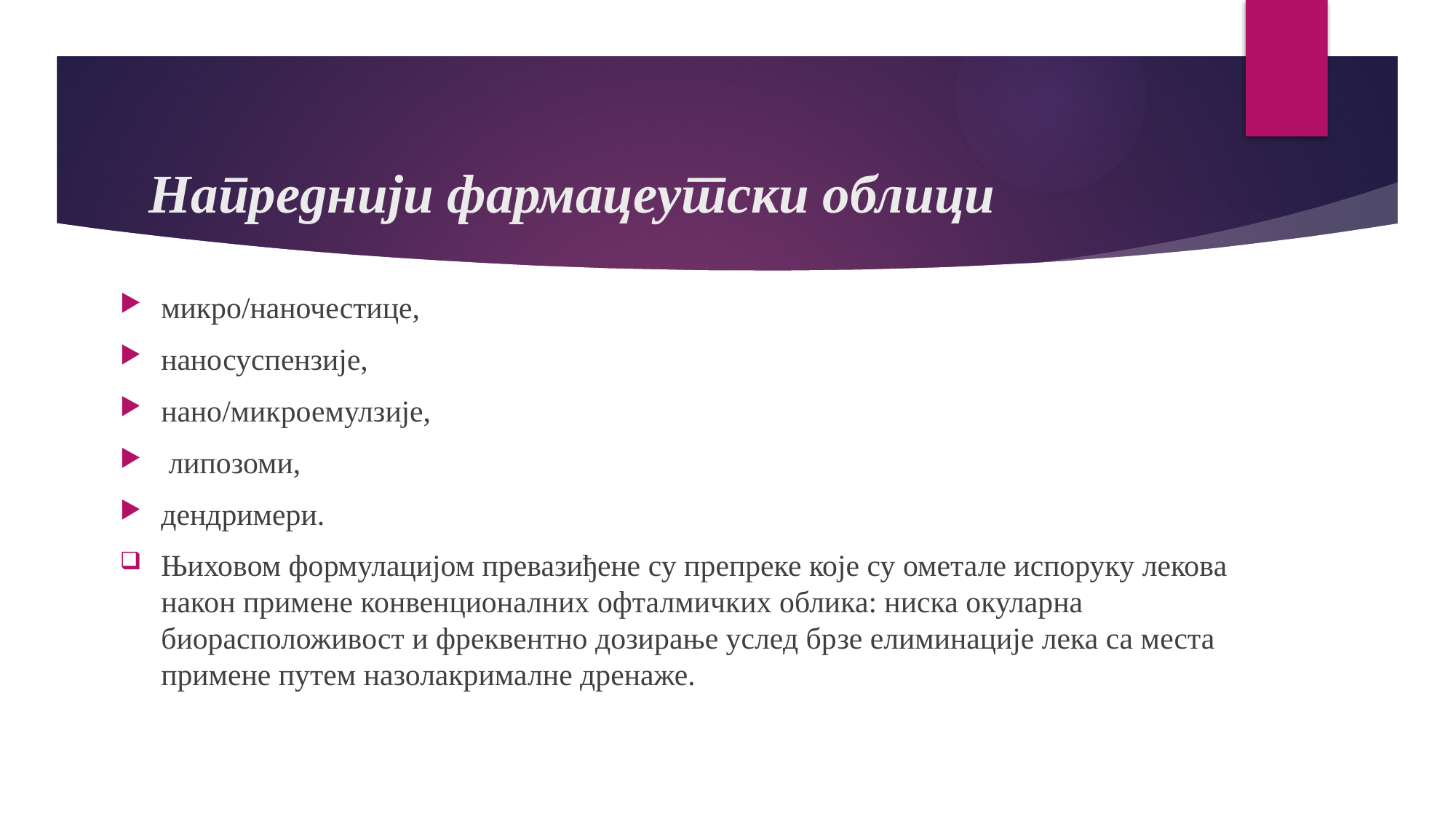

# Напреднији фармацеутски облици
микро/наночестице,
наносуспензије,
нано/микроемулзије,
 липозоми,
дендримери.
Њиховом формулацијом превазиђене су препреке које су ометале испоруку лекова након примене конвенционалних офталмичких облика: ниска окуларна биорасположивост и фреквентно дозирање услед брзе елиминације лека са места примене путем назолакрималне дренаже.